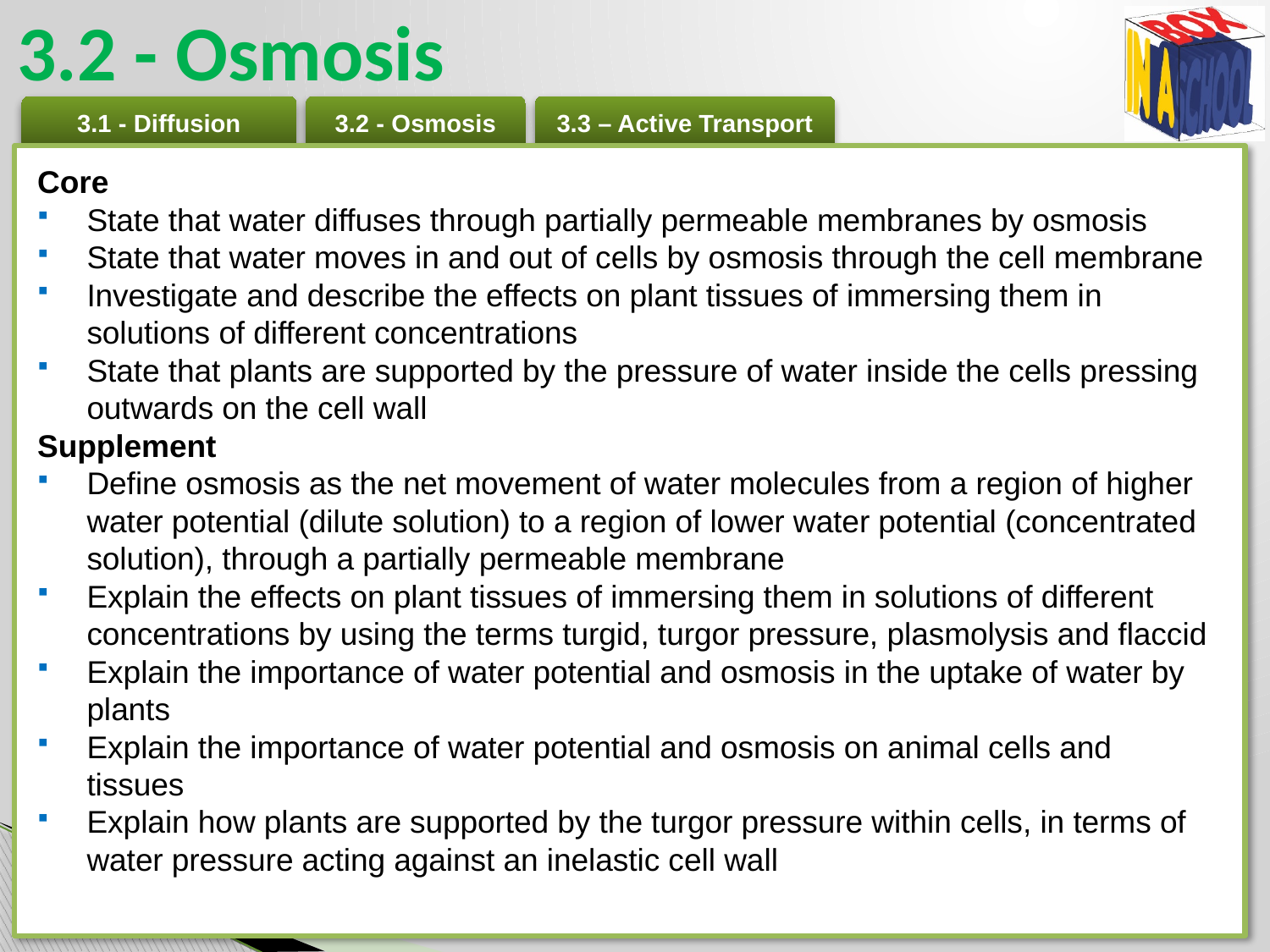

# 3.2 - Osmosis
Core
State that water diffuses through partially permeable membranes by osmosis
State that water moves in and out of cells by osmosis through the cell membrane
Investigate and describe the effects on plant tissues of immersing them in solutions of different concentrations
State that plants are supported by the pressure of water inside the cells pressing outwards on the cell wall
Supplement
Define osmosis as the net movement of water molecules from a region of higher water potential (dilute solution) to a region of lower water potential (concentrated solution), through a partially permeable membrane
Explain the effects on plant tissues of immersing them in solutions of different concentrations by using the terms turgid, turgor pressure, plasmolysis and flaccid
Explain the importance of water potential and osmosis in the uptake of water by plants
Explain the importance of water potential and osmosis on animal cells and tissues
Explain how plants are supported by the turgor pressure within cells, in terms of water pressure acting against an inelastic cell wall